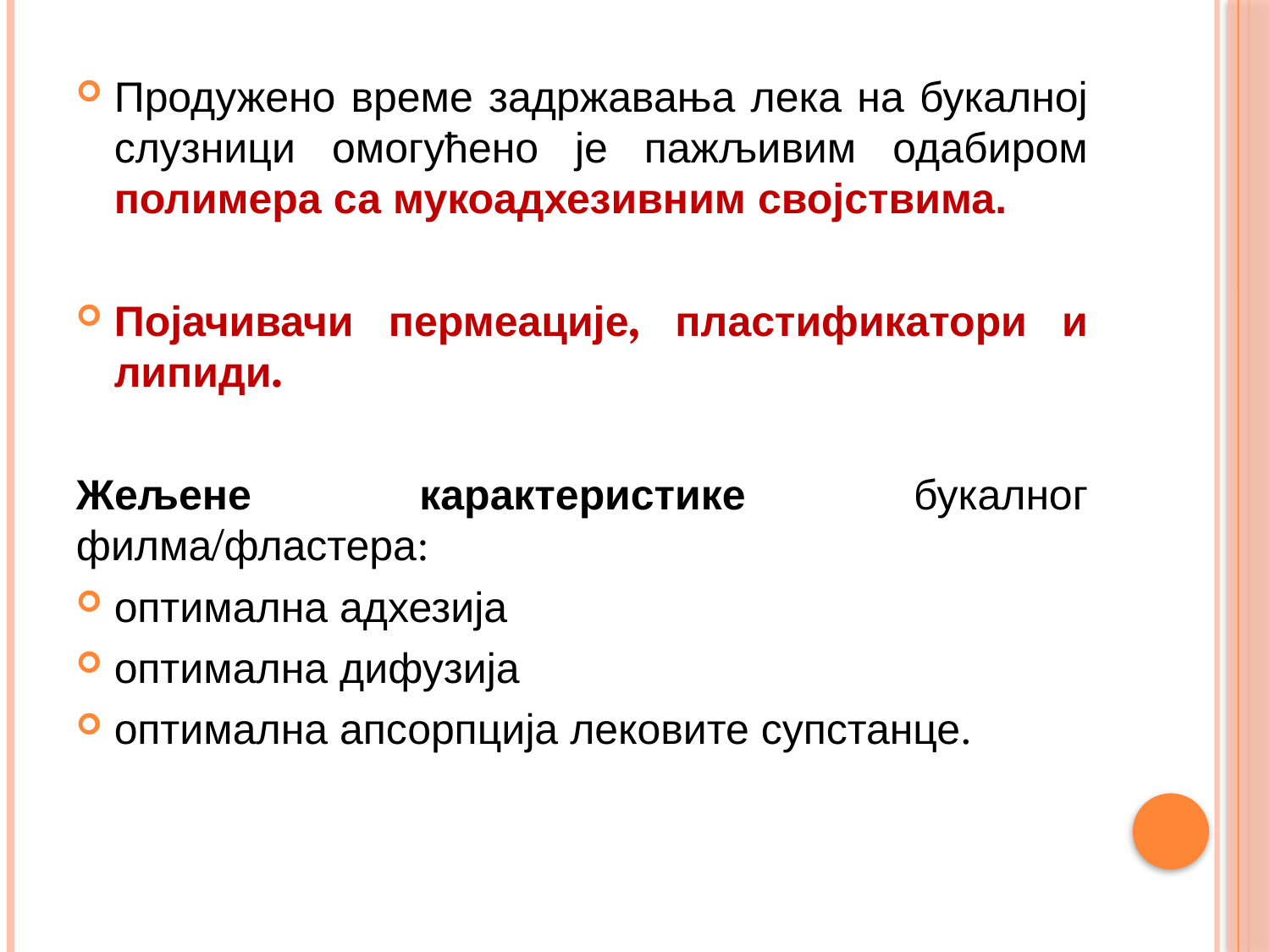

Продужено време задржавања лека на букалној слузници омогућено је пажљивим одабиром полимера са мукоадхезивним својствима.

Појачивачи пермеације, пластификатори и липиди.

Жељене карактеристике букалног филма/фластера:
оптимална адхезија
оптимална дифузија
оптимална апсорпција лековите супстанце.